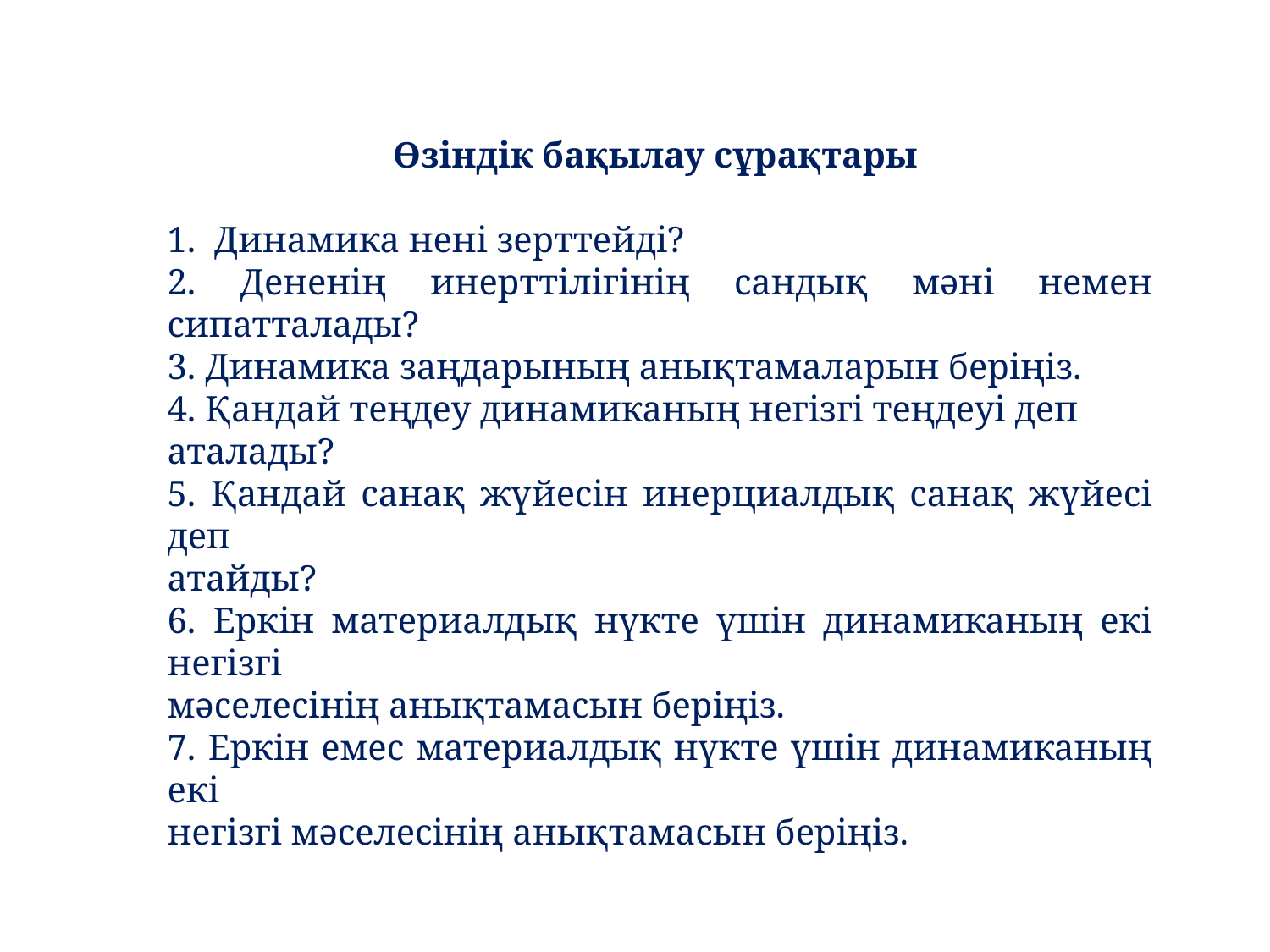

Өзіндік бақылау сұрақтары

1.  Динамика нені зерттейді?
2. Дененің инерттілігінің сандық мәні немен сипатталады?
3. Динамика заңдарының анықтамаларын беріңіз.
4. Қандай теңдеу динамиканың негізгі теңдеуі деп
аталады?
5. Қандай санақ жүйесін инерциалдық санақ жүйесі деп
атайды?
6. Еркін материалдық нүкте үшін динамиканың екі негізгі
мәселесінің анықтамасын беріңіз.
7. Еркін емес материалдық нүкте үшін динамиканың екі
негізгі мәселесінің анықтамасын беріңіз.